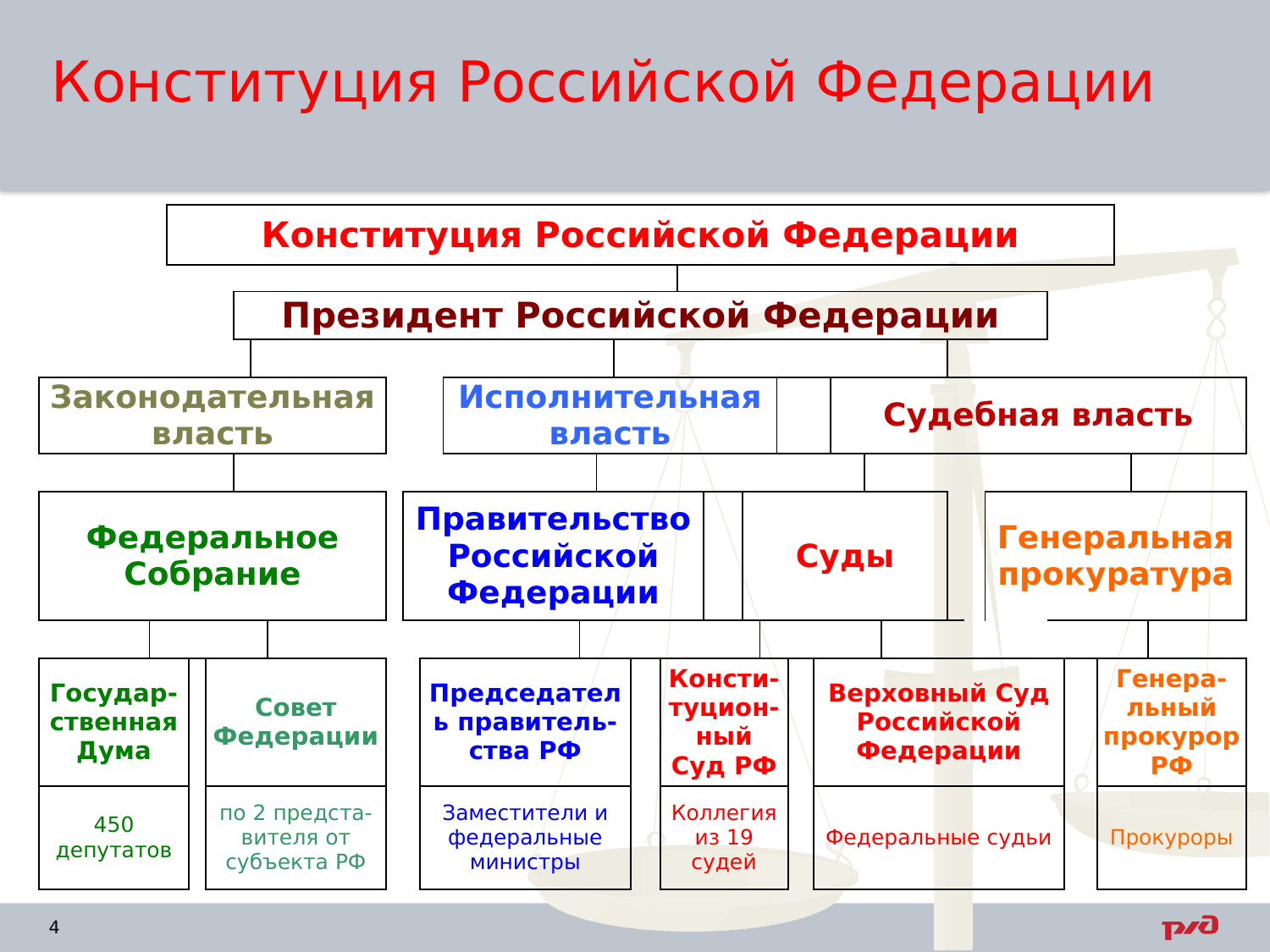

Конституция Российской Федерации
|  |  | Конституция Российской Федерации |  |  |  |  |  |  |  |  |  |  |  |  |  |  |  |  |  |  |  |  |  |  |  |  |  |  |  |  |  |  |  |  |  |  |  |
| --- | --- | --- | --- | --- | --- | --- | --- | --- | --- | --- | --- | --- | --- | --- | --- | --- | --- | --- | --- | --- | --- | --- | --- | --- | --- | --- | --- | --- | --- | --- | --- | --- | --- | --- | --- | --- | --- |
|  |  |  |  |  |  |  |  |  |  |  |  |  |  |  |  |  |  |  |  |  |  |  |  |  |  |  |  |  |  |  |  |  |  |  |  |  |  |
|  |  |  |  |  | Президент Российской Федерации |  |  |  |  |  |  |  |  |  |  |  |  |  |  |  |  |  |  |  |  |  |  |  |  |  |  |  |  |  |  |  |  |
|  |  |  |  |  |  |  |  |  |  |  |  |  |  |  |  |  |  |  |  |  |  |  |  |  |  |  |  |  |  |  |  |  |  |  |  |  |  |
| Законодательная власть |  |  |  |  |  |  |  |  |  |  |  | Исполнительная власть |  |  |  |  |  |  |  |  |  |  |  |  | Судебная власть |  |  |  |  |  |  |  |  |  |  |  |  |
|  |  |  |  |  |  |  |  |  |  |  |  |  |  |  |  |  |  |  |  |  |  |  |  |  |  |  |  |  |  |  |  |  |  |  |  |  |  |
| Федеральное Собрание |  |  |  |  |  |  |  |  |  | Правительство Российской Федерации |  |  |  |  |  |  |  |  |  | Суды |  |  |  |  |  |  |  |  |  |  | Генеральная прокуратура |  |  |  |  |  |  |
|  |  |  |  |  |  |  |  |  |  |  |  |  |  |  |  |  |  |  |  |  |  |  |  |  |  |  |  |  |  |  |  |  |  |  |  |  |  |
| Государ-ственная Дума |  |  |  | Совет Федерации |  |  |  |  |  |  | Председатель правитель-ства РФ |  |  |  |  |  | Консти-туцион-ный Суд РФ |  |  |  |  |  |  | Верховный Суд Российской Федерации |  |  |  |  |  |  |  |  |  | Генера-льный прокурор РФ |  |  |  |
| 450 депутатов |  |  |  | по 2 предста-вителя от субъекта РФ |  |  |  |  |  |  | Заместители и федеральные министры |  |  |  |  |  | Коллегия из 19 судей |  |  |  |  |  |  | Федеральные судьи |  |  |  |  |  |  |  |  |  | Прокуроры |  |  |  |